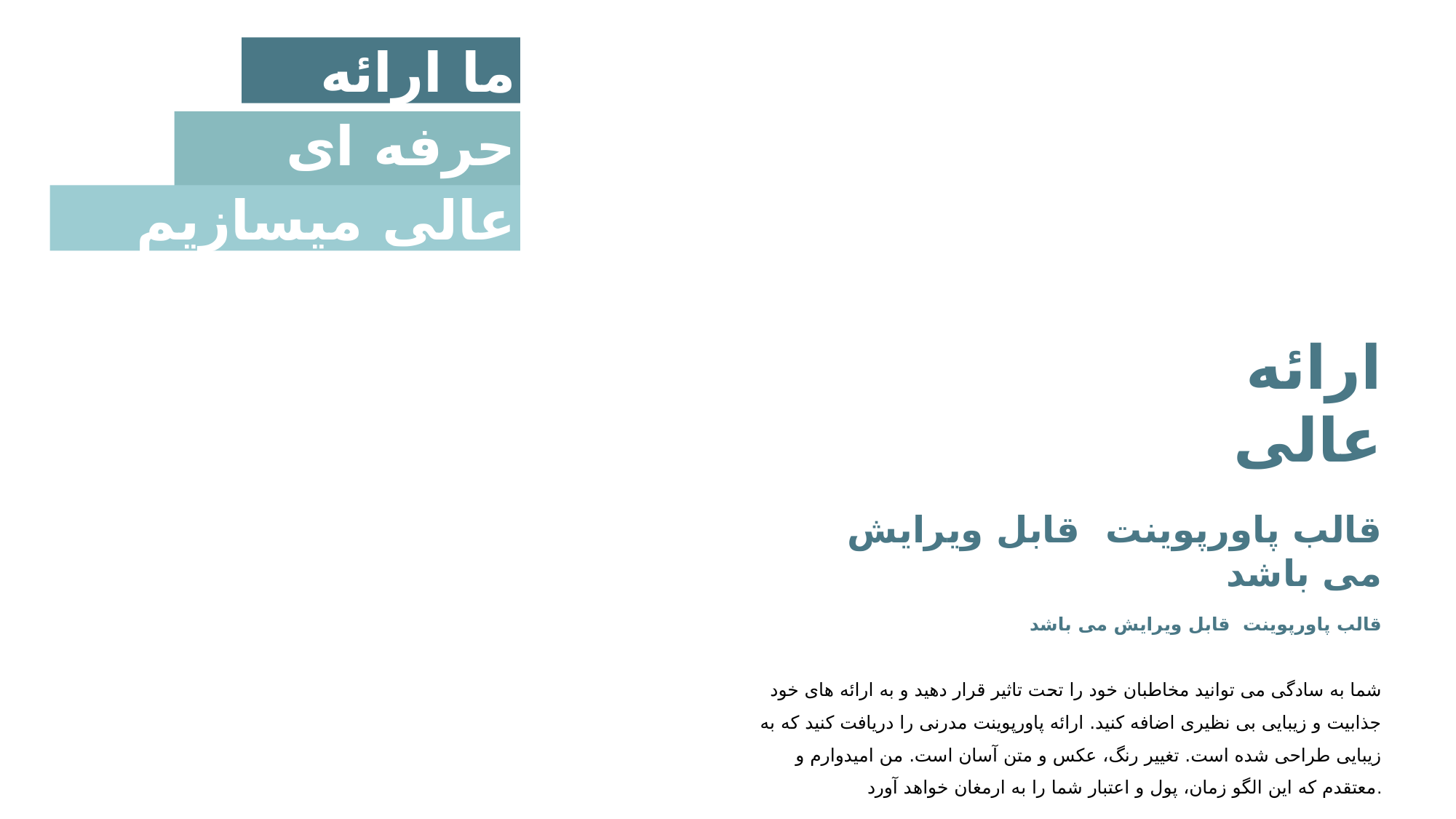

ما ارائه
حرفه ای PPT
عالی میسازیم
ارائه
عالی
قالب پاورپوینت  قابل ویرایش می باشد
قالب پاورپوینت  قابل ویرایش می باشد
شما به سادگی می توانید مخاطبان خود را تحت تاثیر قرار دهید و به ارائه های خود جذابیت و زیبایی بی نظیری اضافه کنید. ارائه پاورپوینت مدرنی را دریافت کنید که به زیبایی طراحی شده است. تغییر رنگ، عکس و متن آسان است. من امیدوارم و معتقدم که این الگو زمان، پول و اعتبار شما را به ارمغان خواهد آورد.